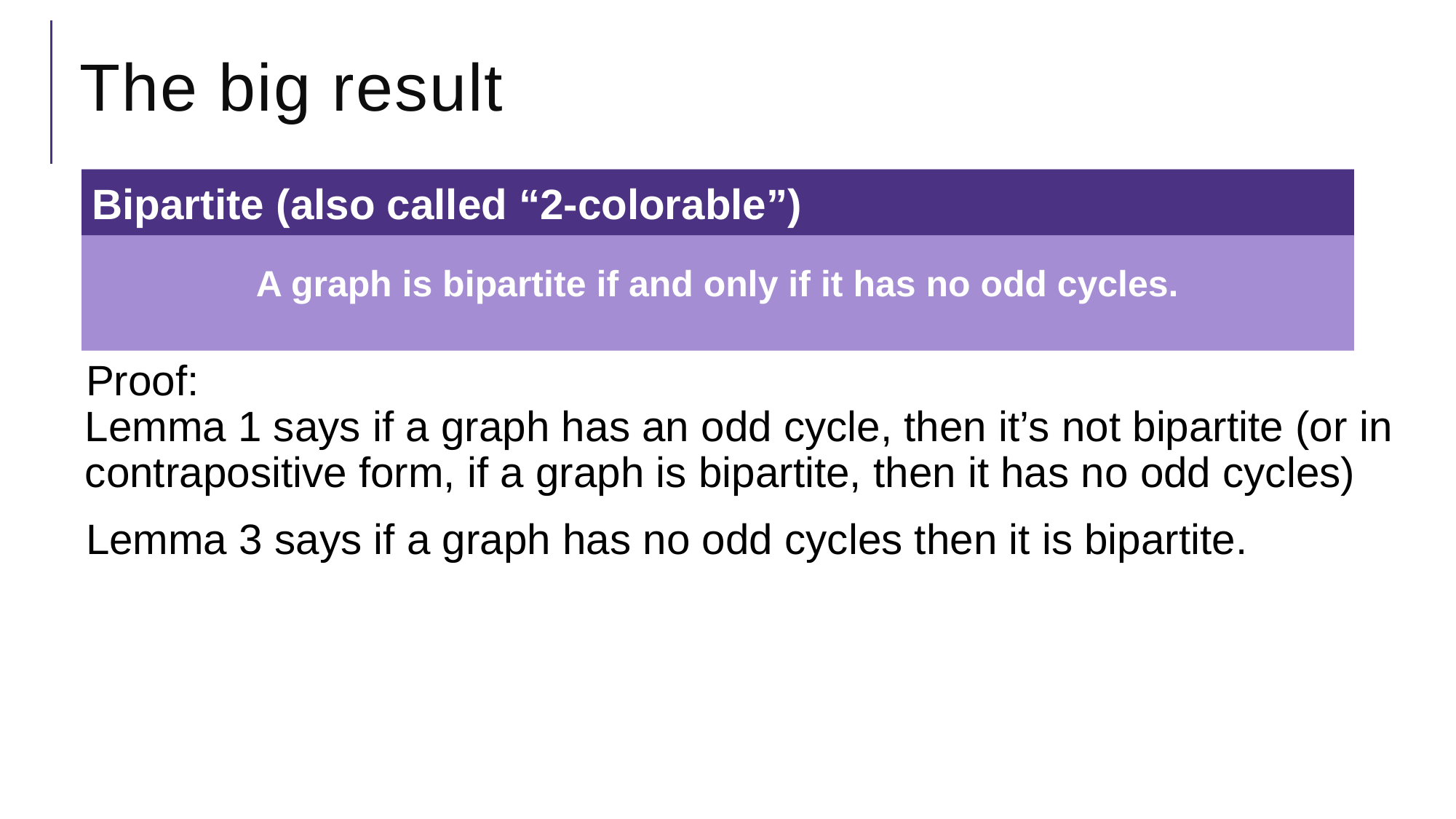

# The big result

A graph is bipartite if and only if it has no odd cycles.
Bipartite (also called “2-colorable”)
Proof:
Lemma 1 says if a graph has an odd cycle, then it’s not bipartite (or in contrapositive form, if a graph is bipartite, then it has no odd cycles)
Lemma 3 says if a graph has no odd cycles then it is bipartite.